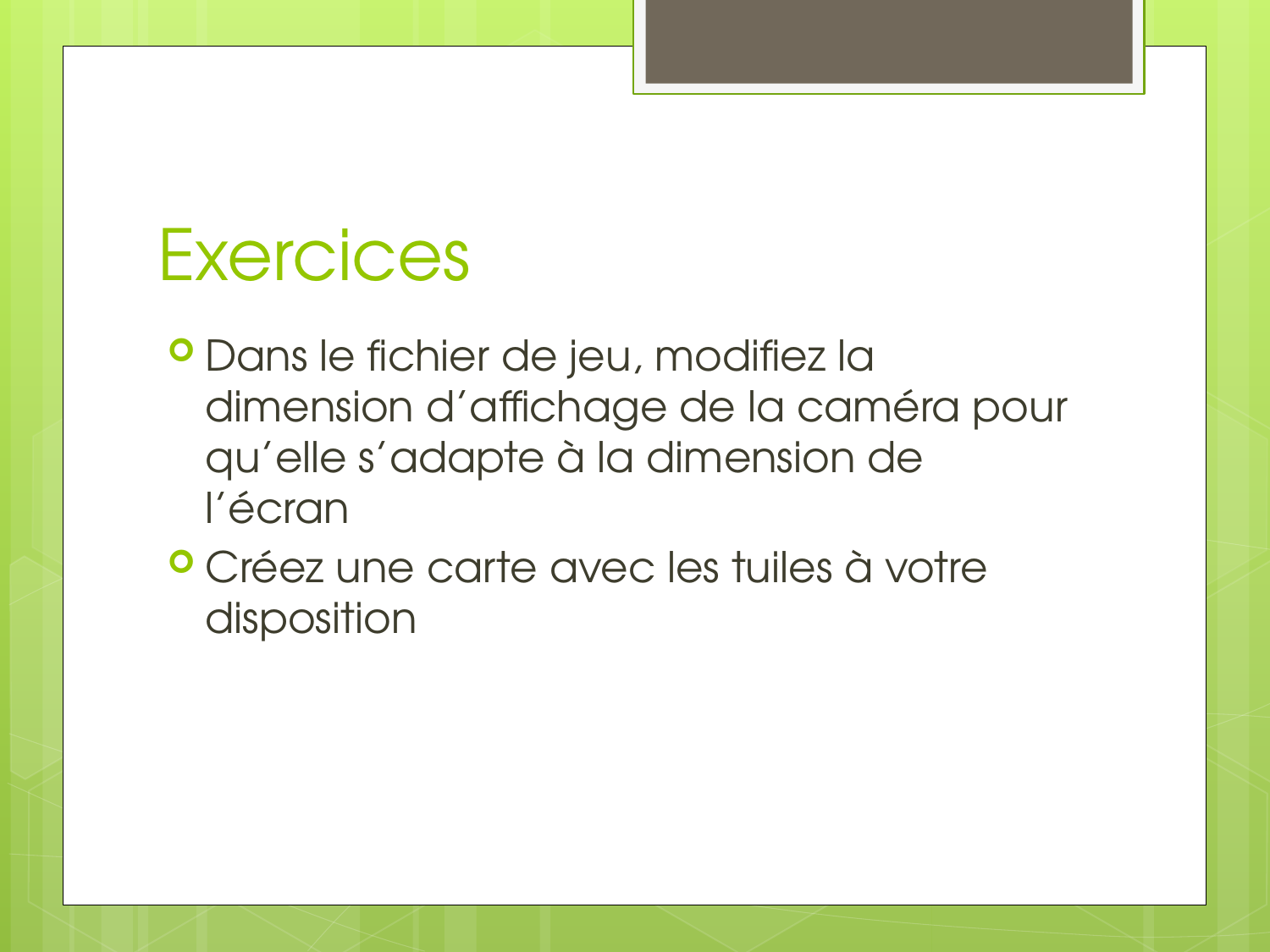

# Exercices
Dans le fichier de jeu, modifiez la dimension d’affichage de la caméra pour qu’elle s’adapte à la dimension de l’écran
Créez une carte avec les tuiles à votre disposition